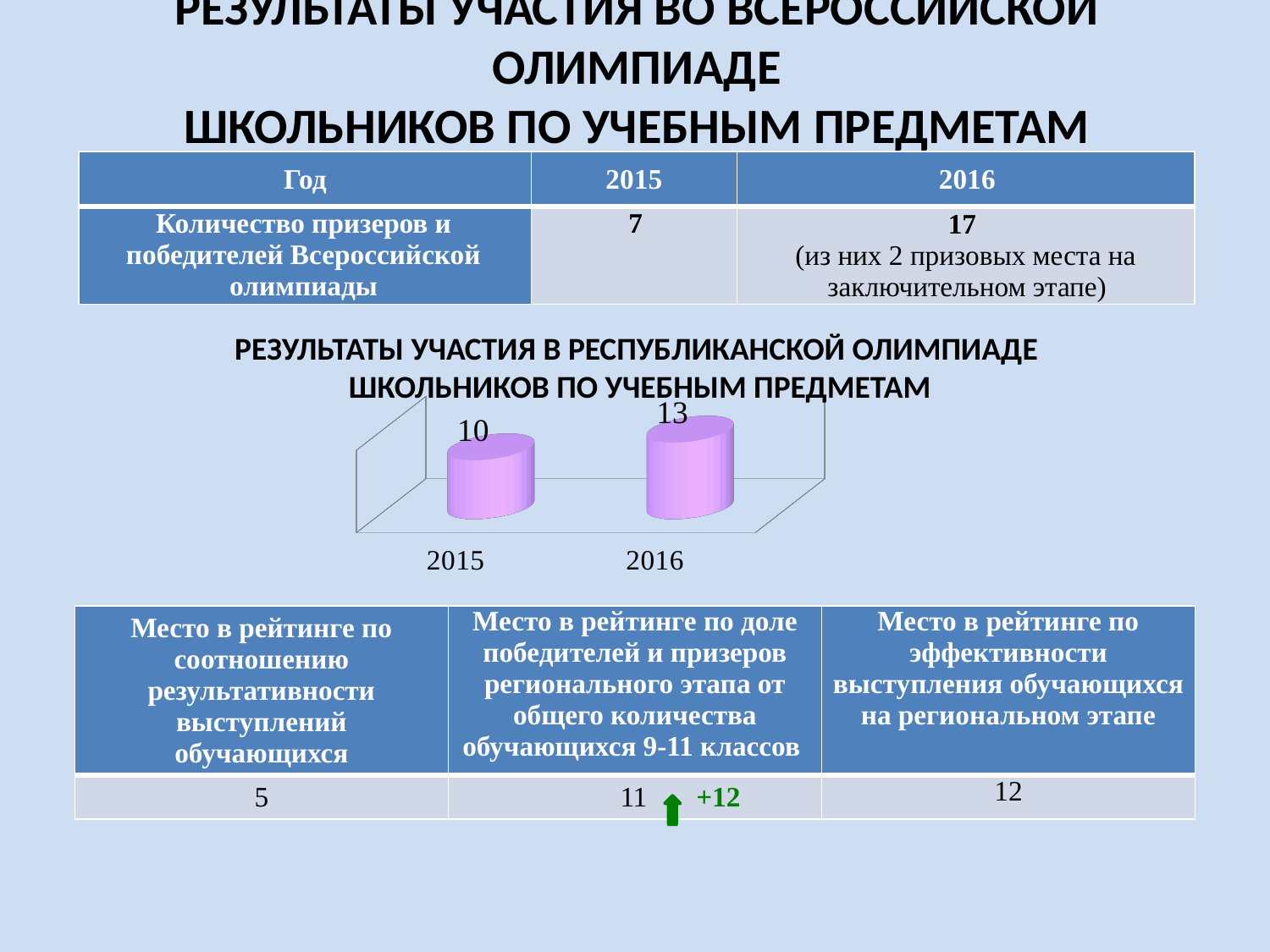

Результаты участия во всероссийской олимпиаде
школьников по учебным предметам
| Год | 2015 | 2016 |
| --- | --- | --- |
| Количество призеров и победителей Всероссийской олимпиады | 7 | 17 (из них 2 призовых места на заключительном этапе) |
Результаты участия в республиканской олимпиаде
школьников по учебным предметам

[unsupported chart]

| Место в рейтинге по соотношению результативности выступлений обучающихся | Место в рейтинге по доле победителей и призеров регионального этапа от общего количества обучающихся 9-11 классов | Место в рейтинге по эффективности выступления обучающихся на региональном этапе |
| --- | --- | --- |
| 5 | 11 +12 | 12 |